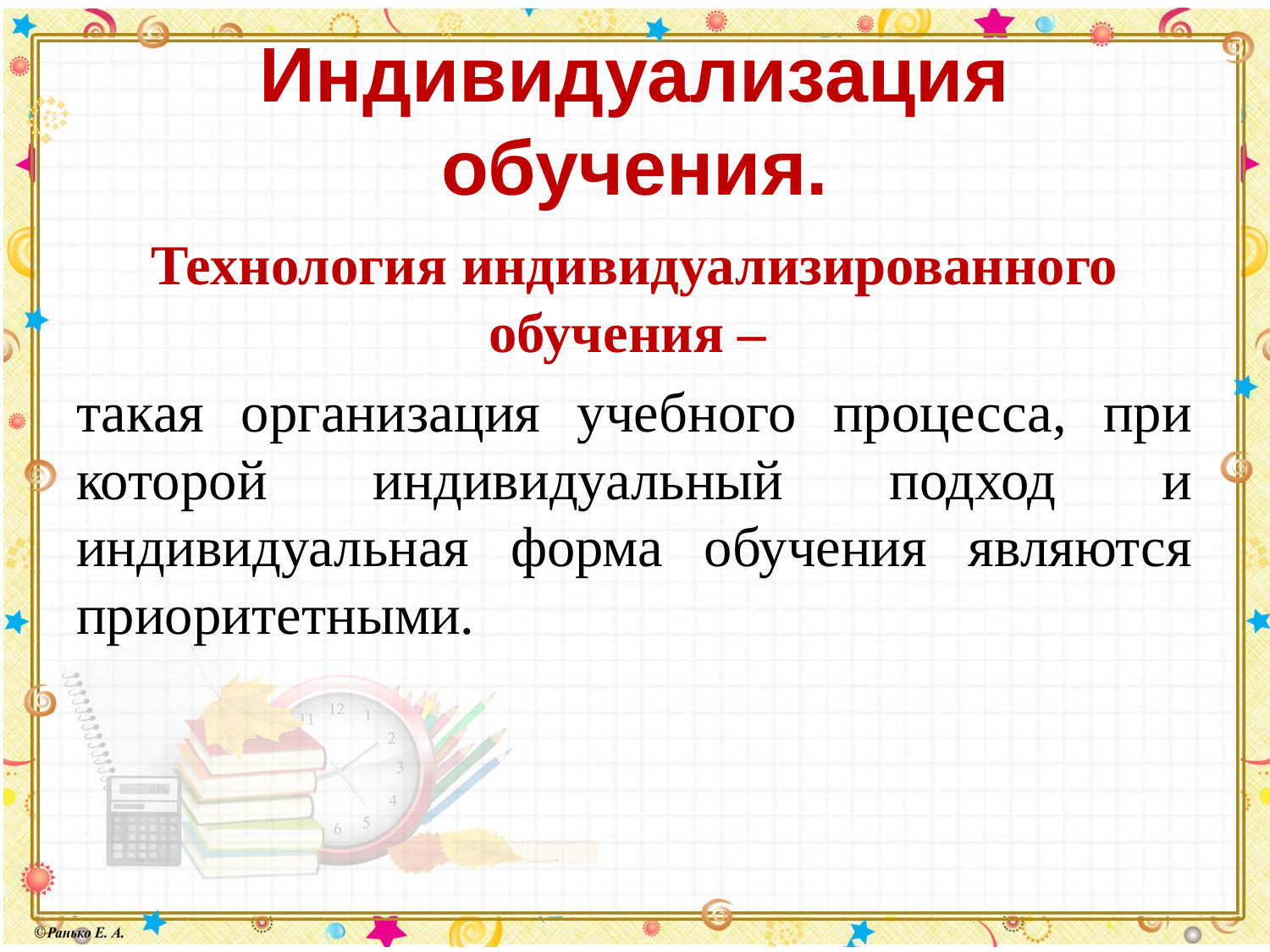

# Индивидуализация обучения.
Технология индивидуализированного обучения –
такая организация учебного процесса, при которой индивидуальный подход и индивидуальная форма обучения являются приоритетными.